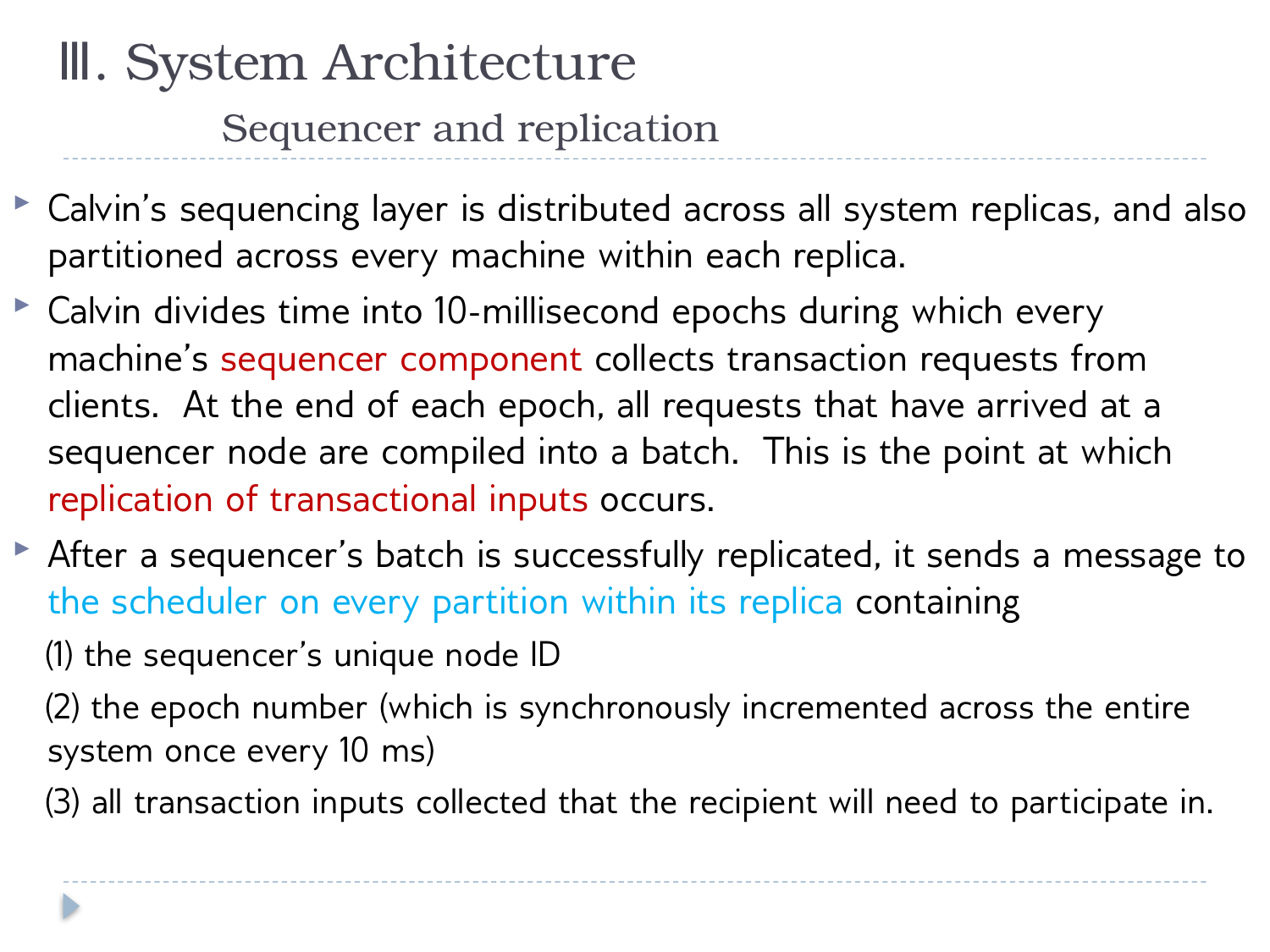

# Ⅲ. System Architecture Sequencer and replication
Calvin’s sequencing layer is distributed across all system replicas, and also partitioned across every machine within each replica.
Calvin divides time into 10-millisecond epochs during which every machine’s sequencer component collects transaction requests from clients.  At the end of each epoch, all requests that have arrived at a sequencer node are compiled into a batch.  This is the point at which replication of transactional inputs occurs.
After a sequencer’s batch is successfully replicated, it sends a message to the scheduler on every partition within its replica containing
   (1) the sequencer’s unique node ID
   (2) the epoch number (which is synchronously incremented across the entire system once every 10 ms)
   (3) all transaction inputs collected that the recipient will need to participate in.